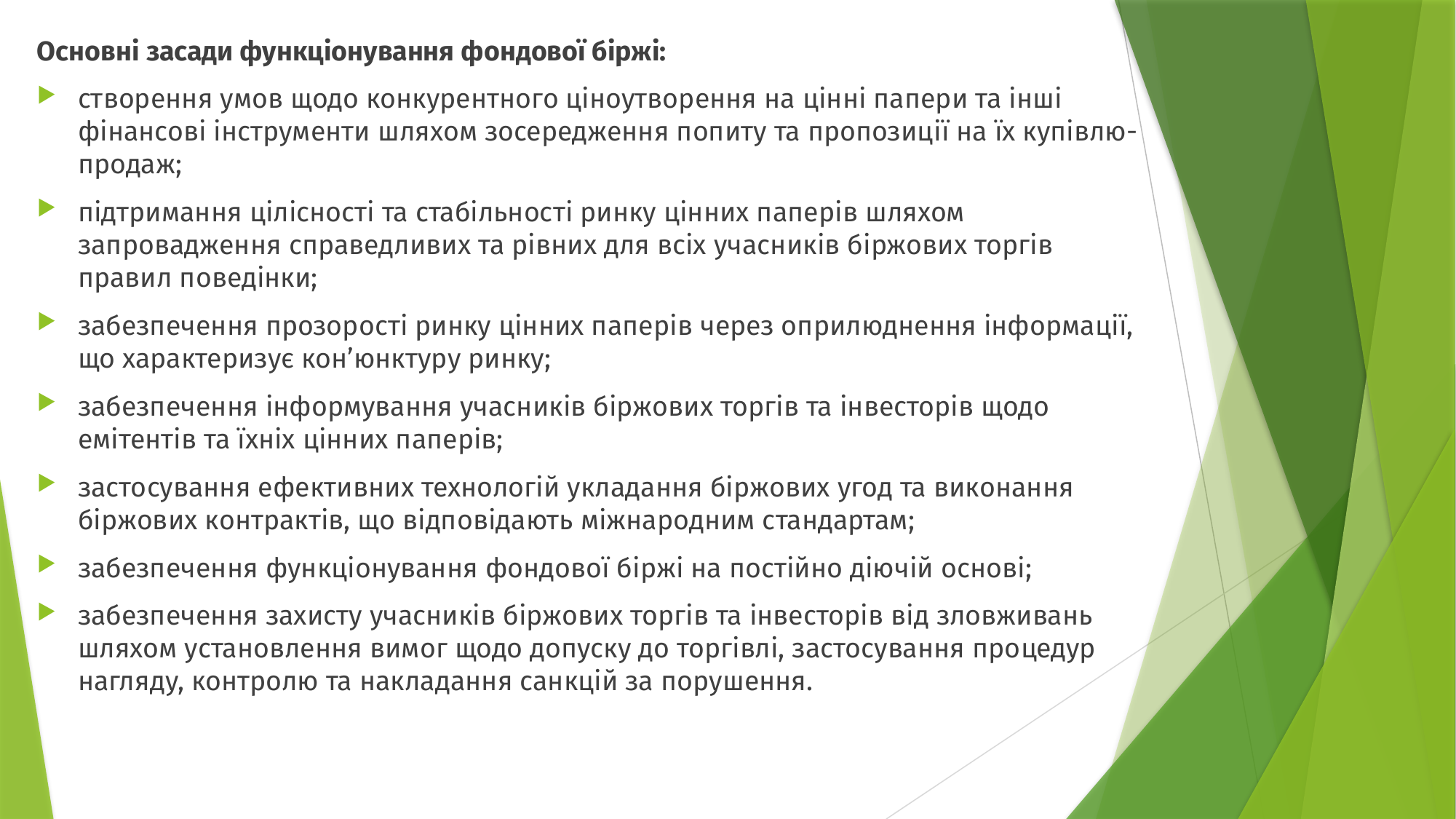

Основні засади функціонування фондової біржі:
створення умов щодо конкурентного ціноутворення на цінні папери та інші фінансові інструменти шляхом зосередження попиту та пропозиції на їх купівлю-продаж;
підтримання цілісності та стабільності ринку цінних паперів шляхом запровадження справедливих та рівних для всіх учасників біржових торгів правил поведінки;
забезпечення прозорості ринку цінних паперів через оприлюднення інформації, що характеризує кон’юнктуру ринку;
забезпечення інформування учасників біржових торгів та інвесторів щодо емітентів та їхніх цінних паперів;
застосування ефективних технологій укладання біржових угод та виконання біржових контрактів, що відповідають міжнародним стандартам;
забезпечення функціонування фондової біржі на постійно діючій основі;
забезпечення захисту учасників біржових торгів та інвесторів від зловживань шляхом установлення вимог щодо допуску до торгівлі, застосування процедур нагляду, контролю та накладання санкцій за порушення.